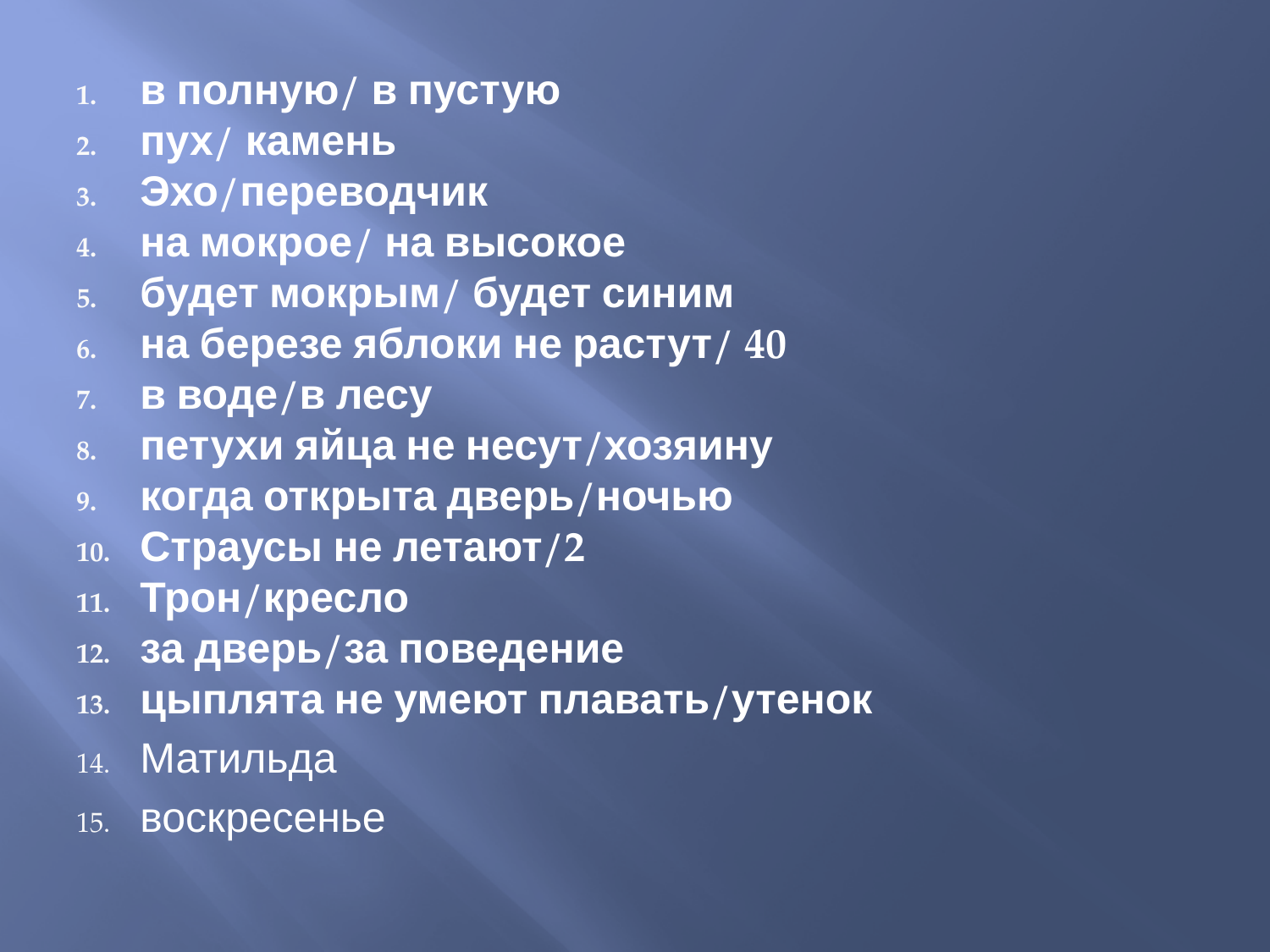

в полную/ в пустую
пух/ камень
Эхо/переводчик
на мокрое/ на высокое
будет мокрым/ будет синим
на березе яблоки не растут/ 40
в воде/в лесу
петухи яйца не несут/хозяину
когда открыта дверь/ночью
Страусы не летают/2
Трон/кресло
за дверь/за поведение
цыплята не умеют плавать/утенок
Матильда
воскресенье